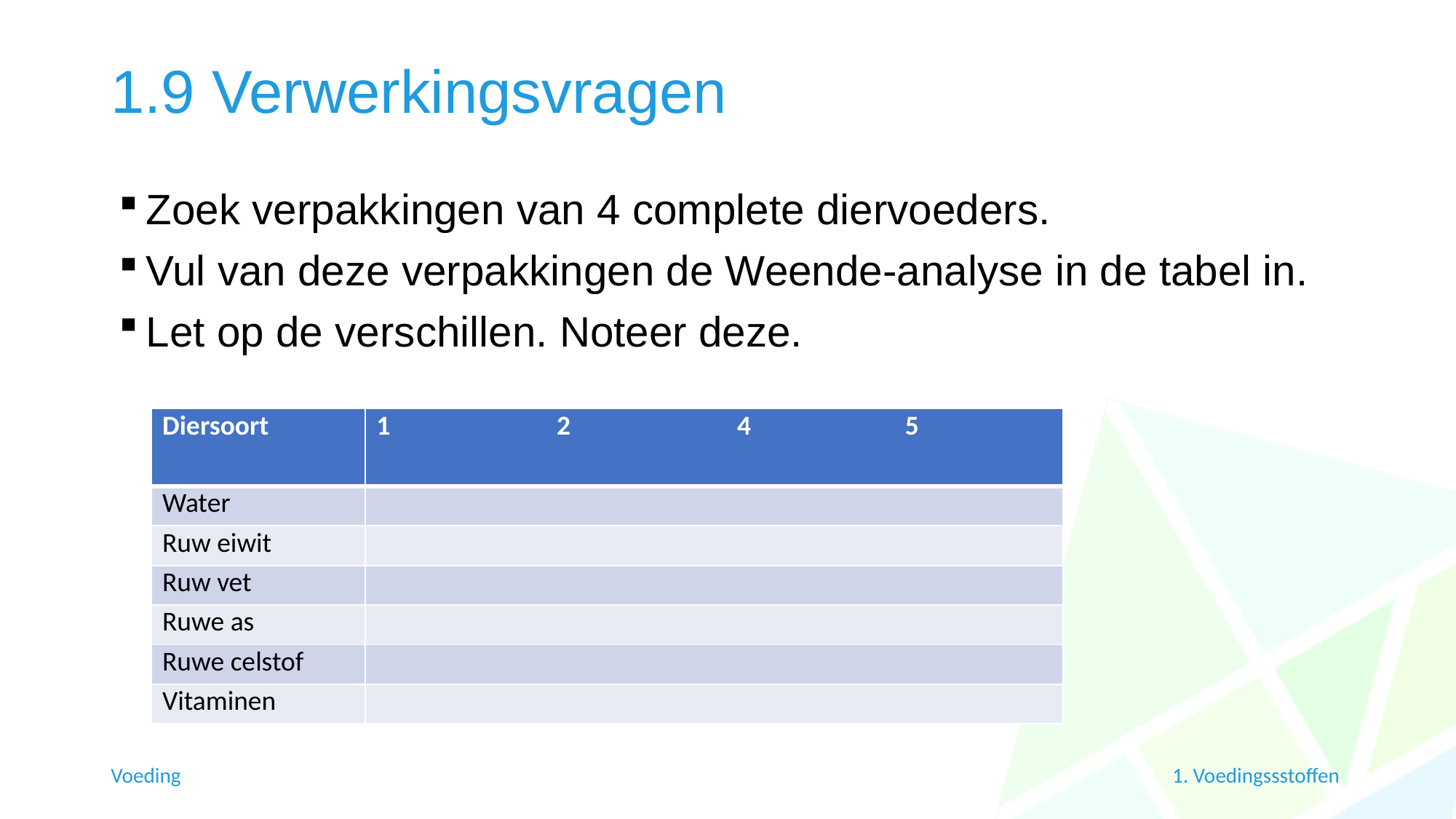

# 1.9 Verwerkingsvragen
Zoek verpakkingen van 4 complete diervoeders.
Vul van deze verpakkingen de Weende-analyse in de tabel in.
Let op de verschillen. Noteer deze.
| Diersoort | 1 2 4 5 |
| --- | --- |
| Water |  |
| Ruw eiwit |  |
| Ruw vet |  |
| Ruwe as |  |
| Ruwe celstof |  |
| Vitaminen |  |
Voeding
1. Voedingssstoffen